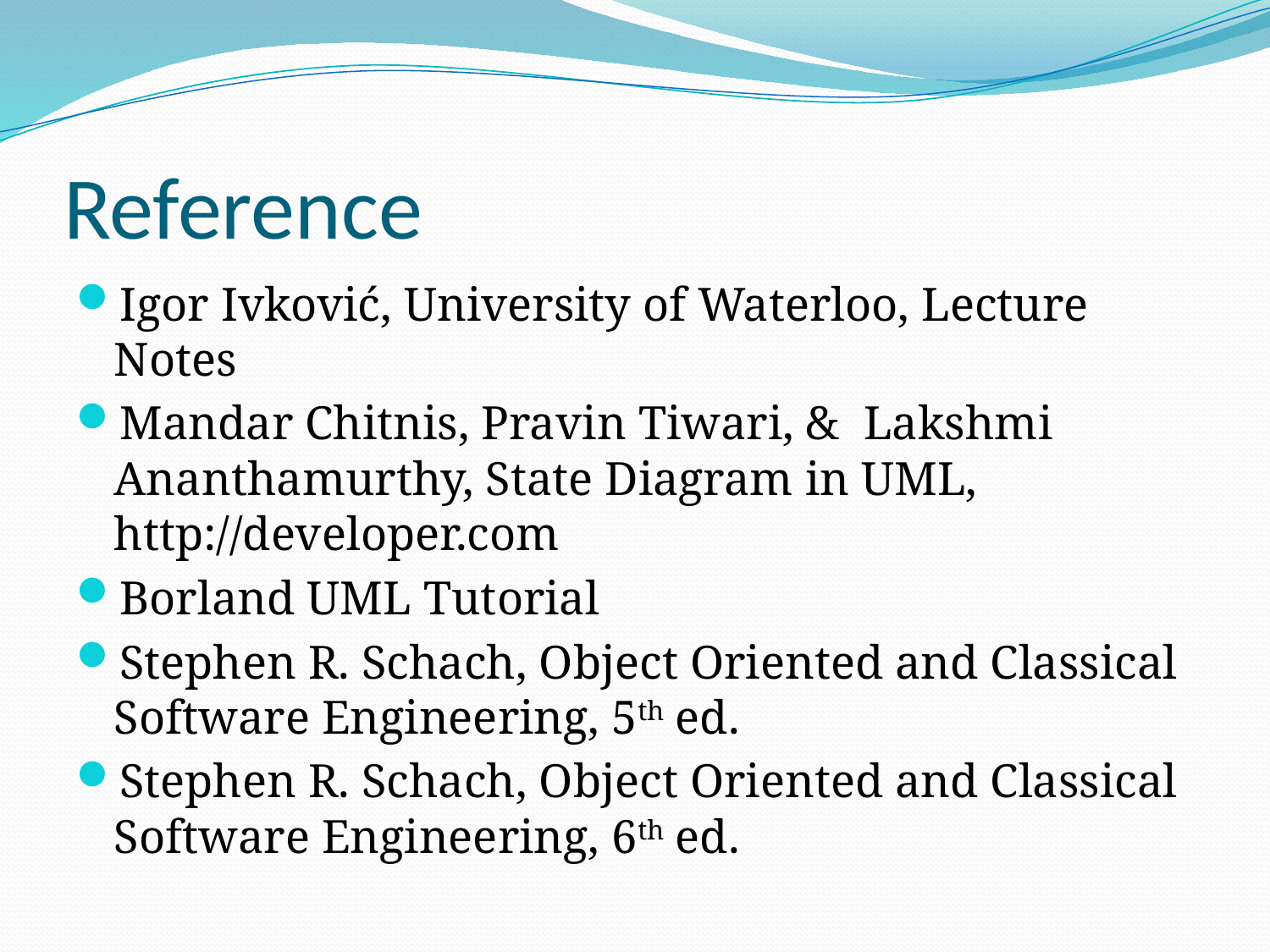

# Reference
Igor Ivković, University of Waterloo, Lecture Notes
Mandar Chitnis, Pravin Tiwari, &  Lakshmi Ananthamurthy, State Diagram in UML, http://developer.com
Borland UML Tutorial
Stephen R. Schach, Object Oriented and Classical Software Engineering, 5th ed.
Stephen R. Schach, Object Oriented and Classical Software Engineering, 6th ed.